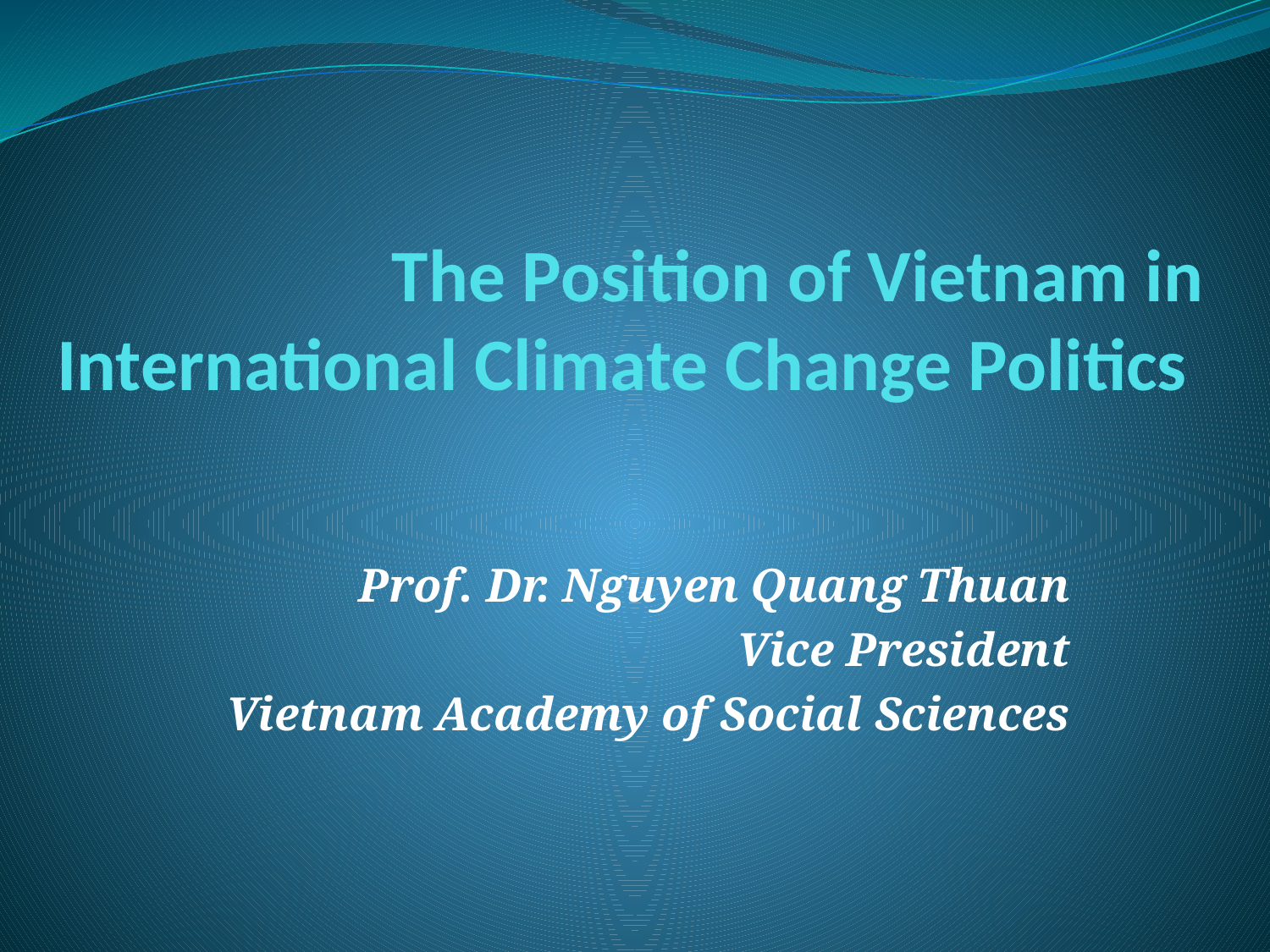

# The Position of Vietnam in International Climate Change Politics
Prof. Dr. Nguyen Quang Thuan
Vice President
Vietnam Academy of Social Sciences